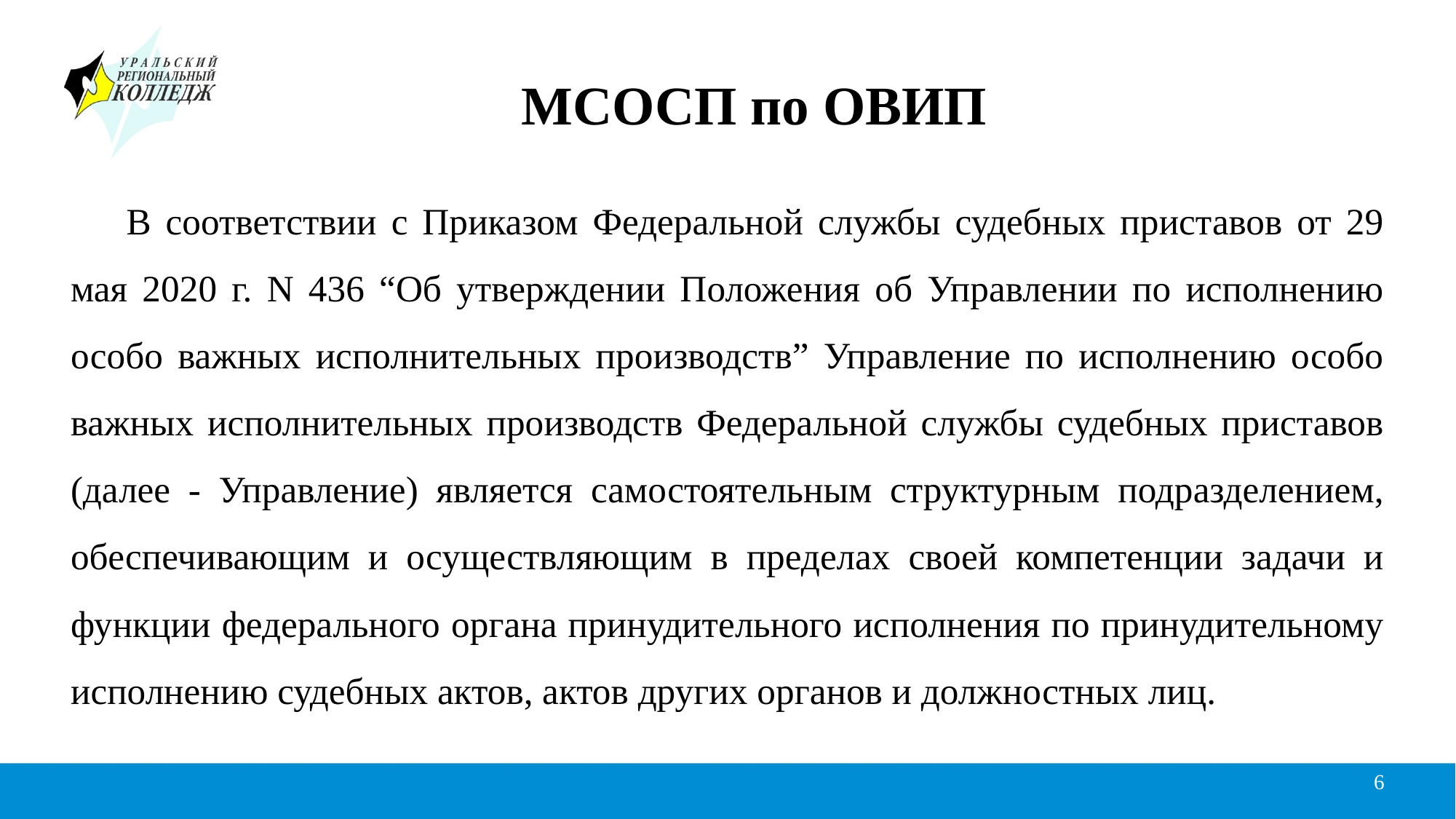

МСОСП по ОВИП
В соответствии с Приказом Федеральной службы судебных приставов от 29 мая 2020 г. N 436 “Об утверждении Положения об Управлении по исполнению особо важных исполнительных производств” Управление по исполнению особо важных исполнительных производств Федеральной службы судебных приставов (далее - Управление) является самостоятельным структурным подразделением, обеспечивающим и осуществляющим в пределах своей компетенции задачи и функции федерального органа принудительного исполнения по принудительному исполнению судебных актов, актов других органов и должностных лиц.
6